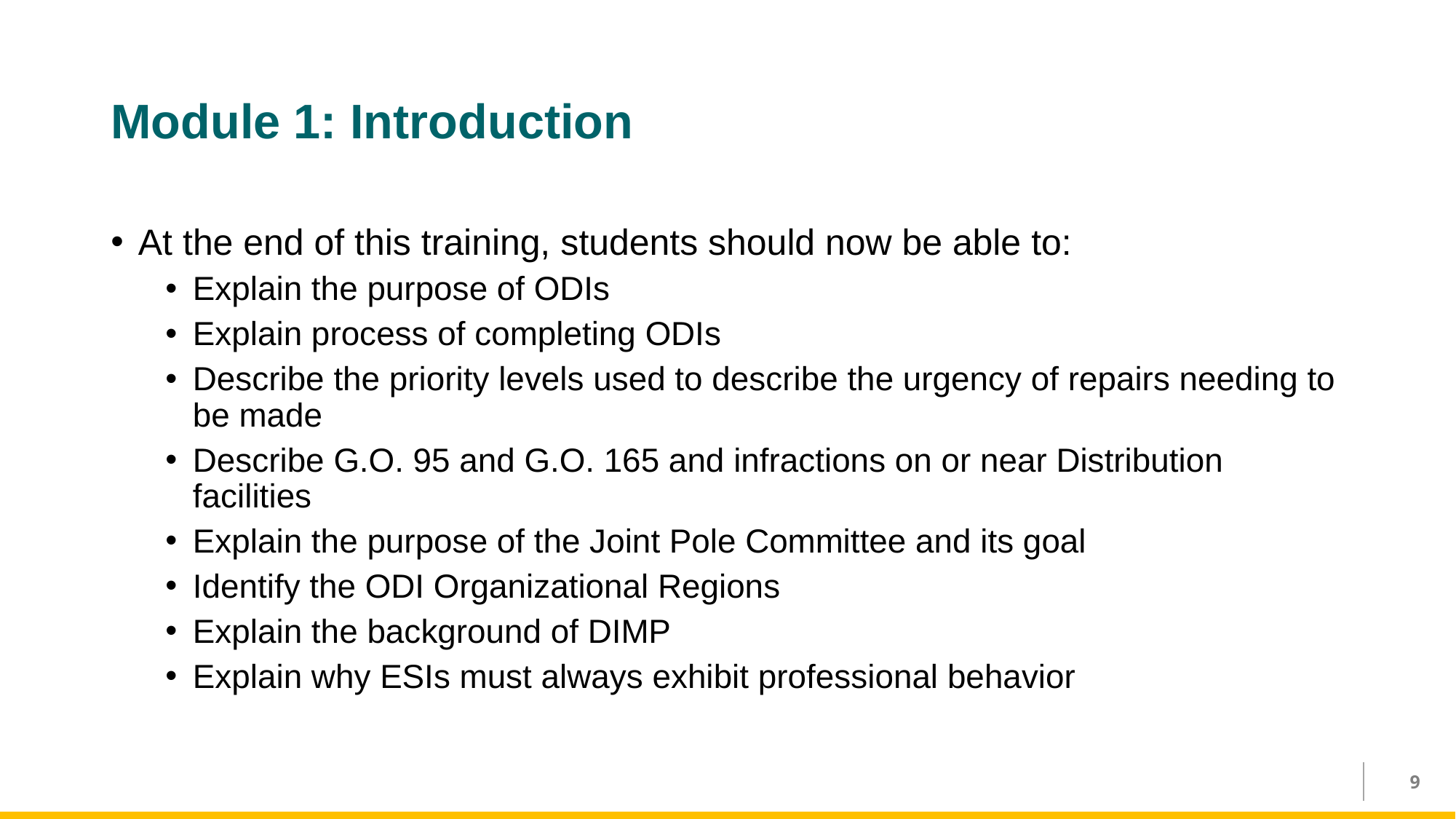

# Module 1: Introduction
At the end of this training, students should now be able to:
Explain the purpose of ODIs​
Explain process of completing ODIs​
Describe the priority levels used to describe the urgency of repairs needing to be made​
Describe G.O. 95 and G.O. 165 and infractions on or near Distribution facilities​
Explain the purpose of the Joint Pole Committee and its goal ​
Identify the ODI Organizational Regions​
Explain the background of DIMP​
Explain why ESIs must always exhibit professional behavior ​